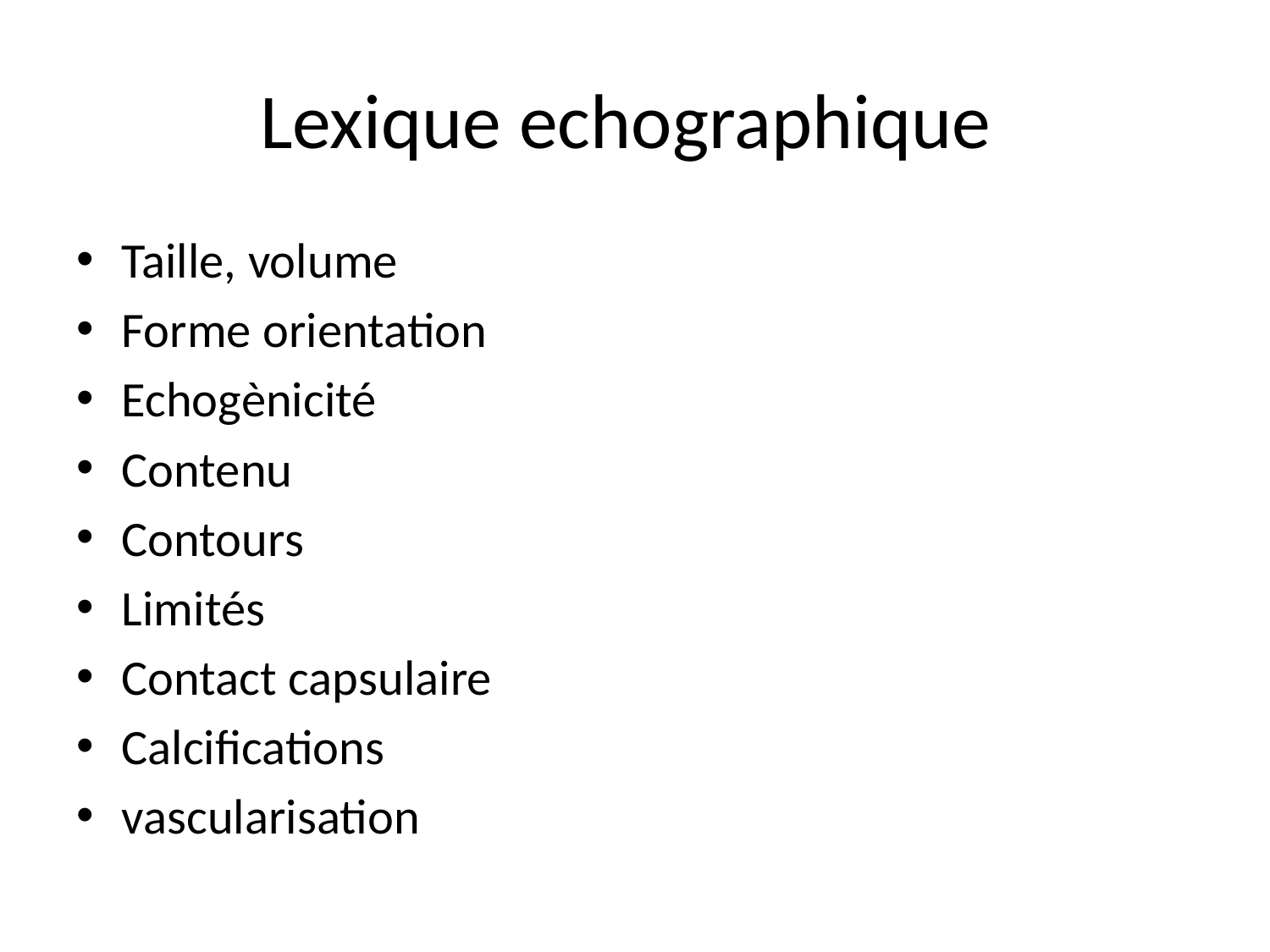

# Lexique echographique
Taille, volume
Forme orientation
Echogènicité
Contenu
Contours
Limités
Contact capsulaire
Calcifications
vascularisation